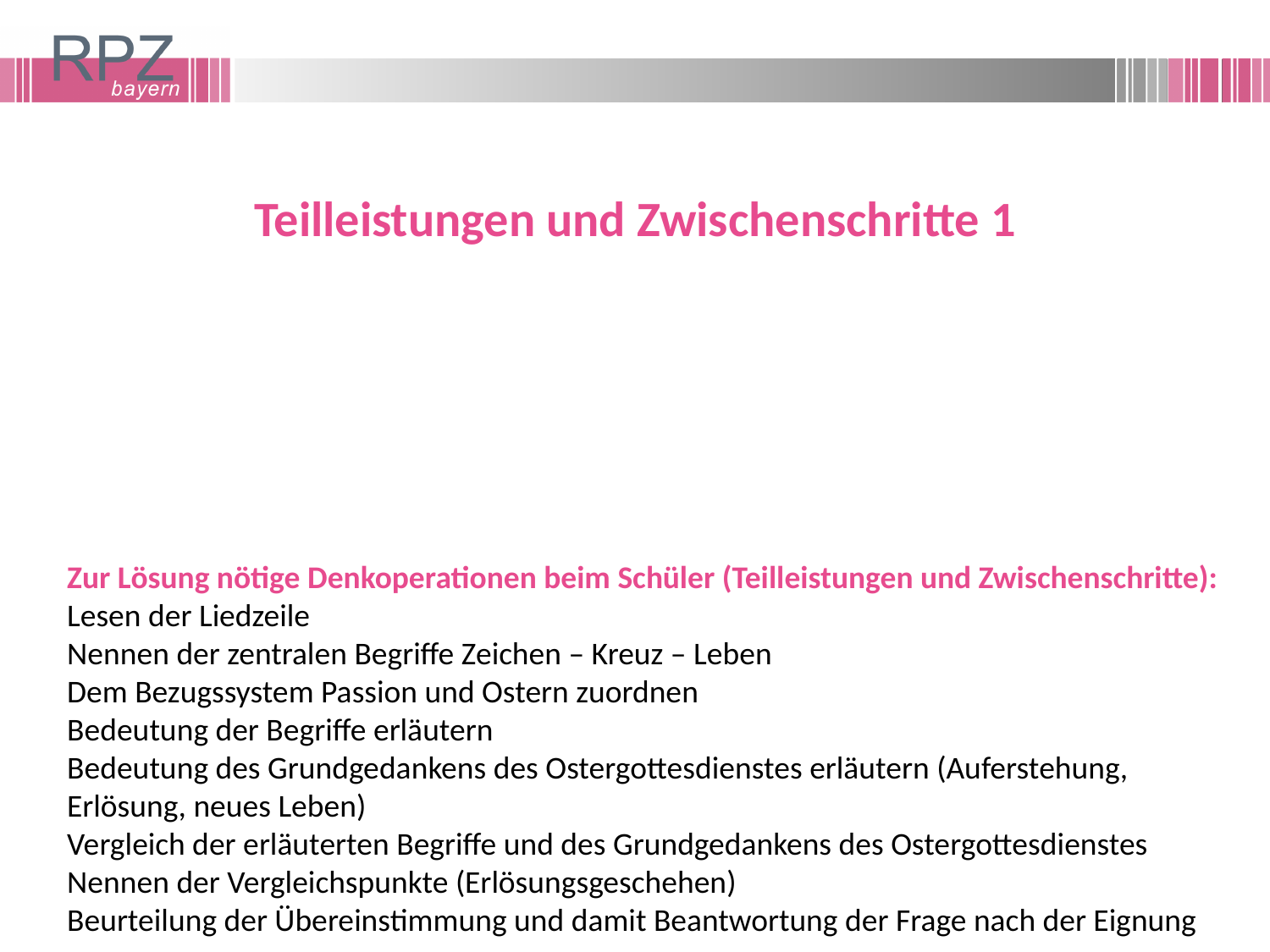

# Teilleistungen und Zwischenschritte 1

Zur Lösung nötige Denkoperationen beim Schüler (Teilleistungen und Zwischenschritte):
Lesen der Liedzeile
Nennen der zentralen Begriffe Zeichen – Kreuz – Leben
Dem Bezugssystem Passion und Ostern zuordnen
Bedeutung der Begriffe erläutern
Bedeutung des Grundgedankens des Ostergottesdienstes erläutern (Auferstehung, Erlösung, neues Leben)
Vergleich der erläuterten Begriffe und des Grundgedankens des Ostergottesdienstes
Nennen der Vergleichspunkte (Erlösungsgeschehen)
Beurteilung der Übereinstimmung und damit Beantwortung der Frage nach der Eignung